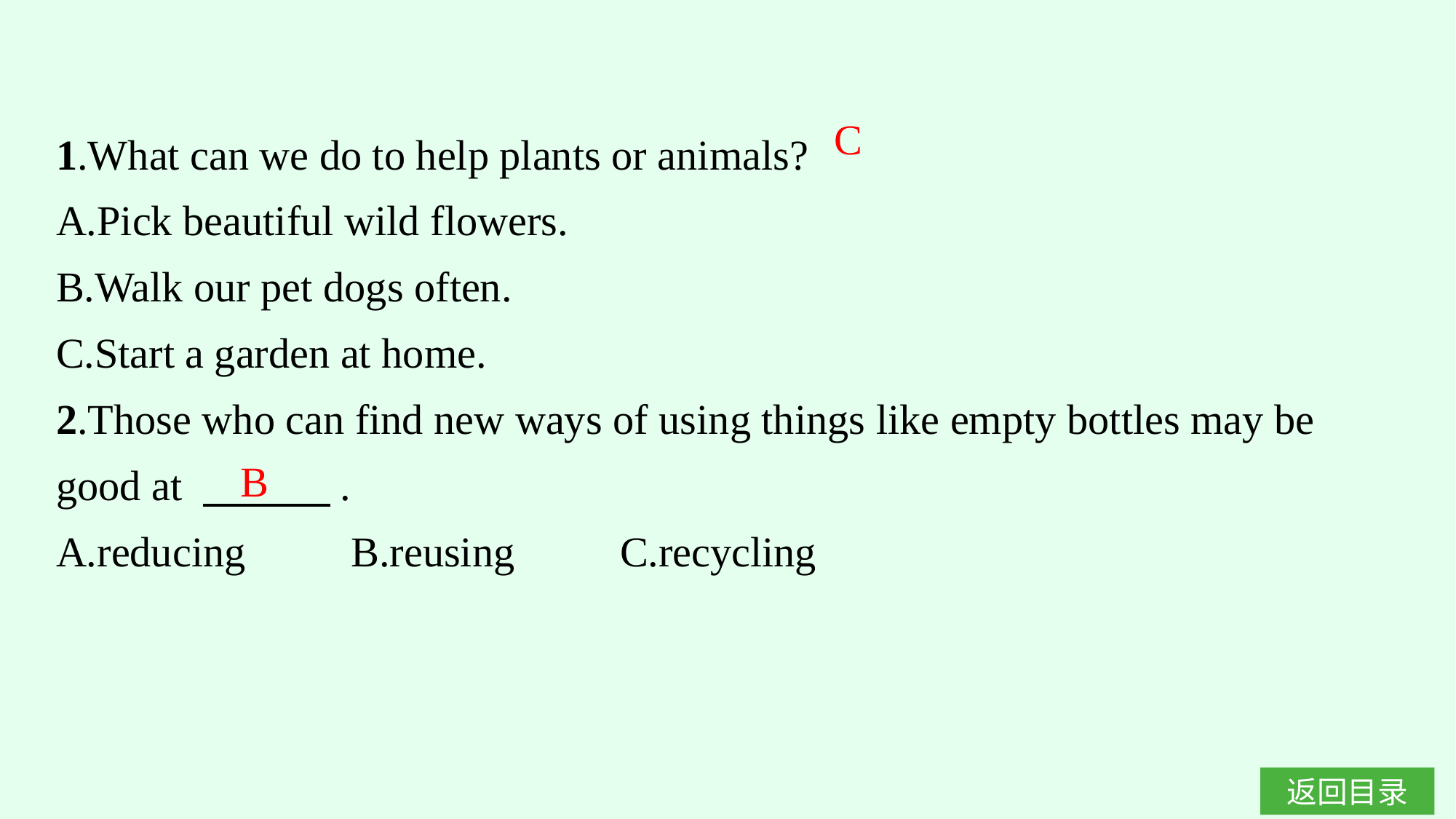

1.What can we do to help plants or animals?
A.Pick beautiful wild flowers.
B.Walk our pet dogs often.
C.Start a garden at home.
2.Those who can find new ways of using things like empty bottles may be good at 　　　.
A.reducing　　B.reusing　　C.recycling
C
B